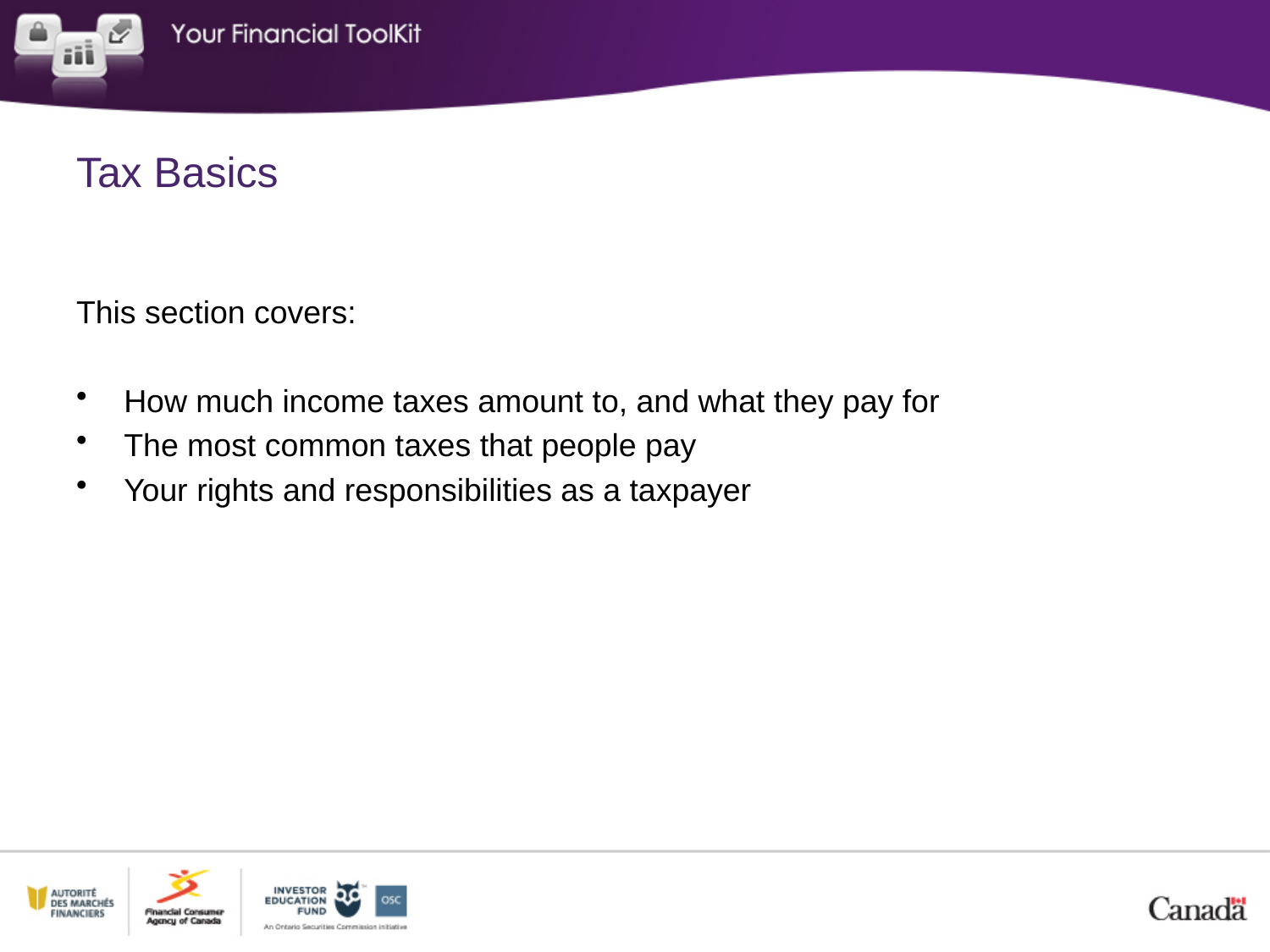

# Tax Basics
This section covers:

How much income taxes amount to, and what they pay for
The most common taxes that people pay
Your rights and responsibilities as a taxpayer